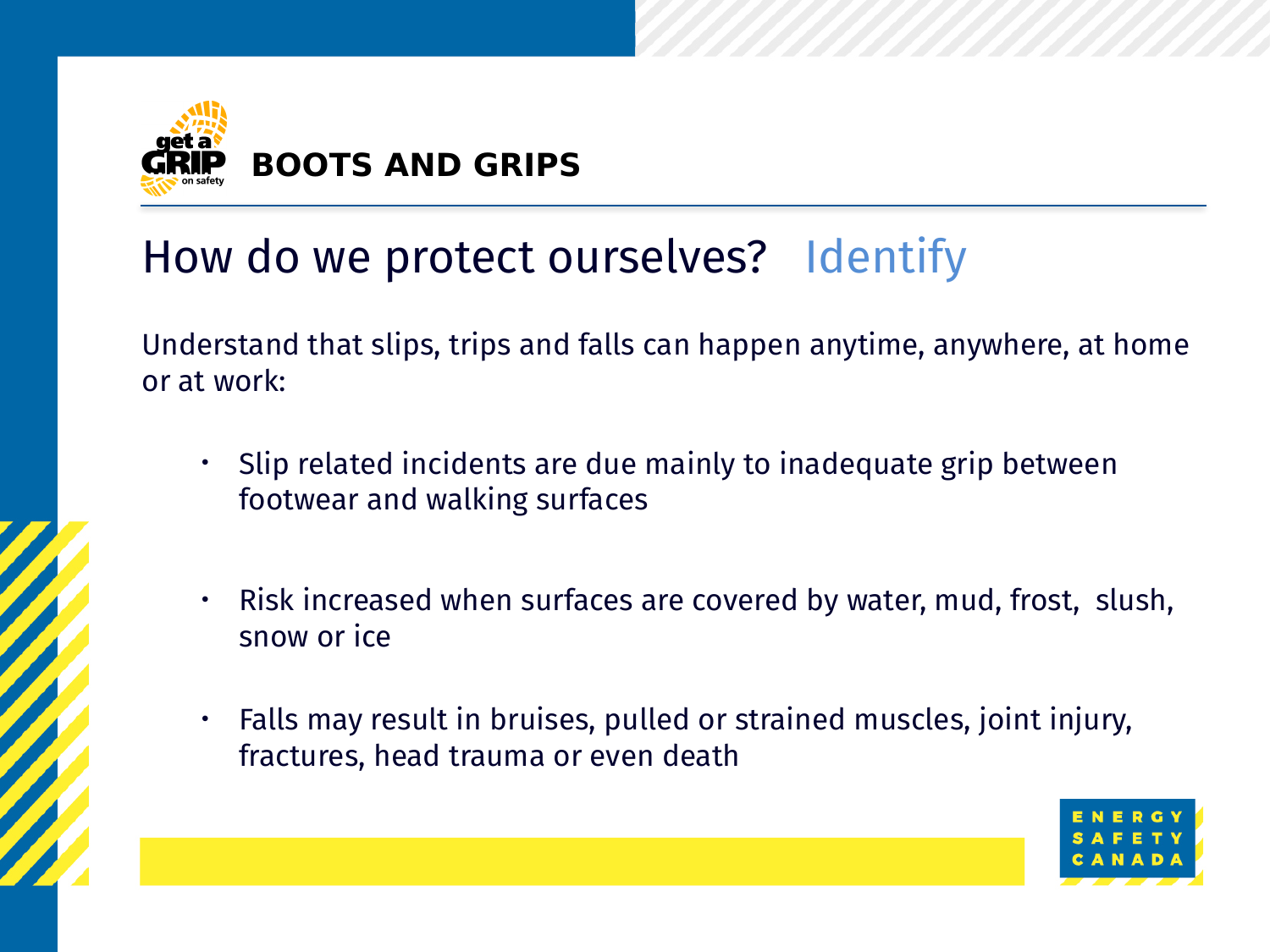

# Boots and grips
How do we protect ourselves?   Identify
Understand that slips, trips and falls can happen anytime, anywhere, at home or at work:

Slip related incidents are due mainly to inadequate grip between footwear and walking surfaces

Risk increased when surfaces are covered by water, mud, frost,  slush, snow or ice

Falls may result in bruises, pulled or strained muscles, joint injury, fractures, head trauma or even death